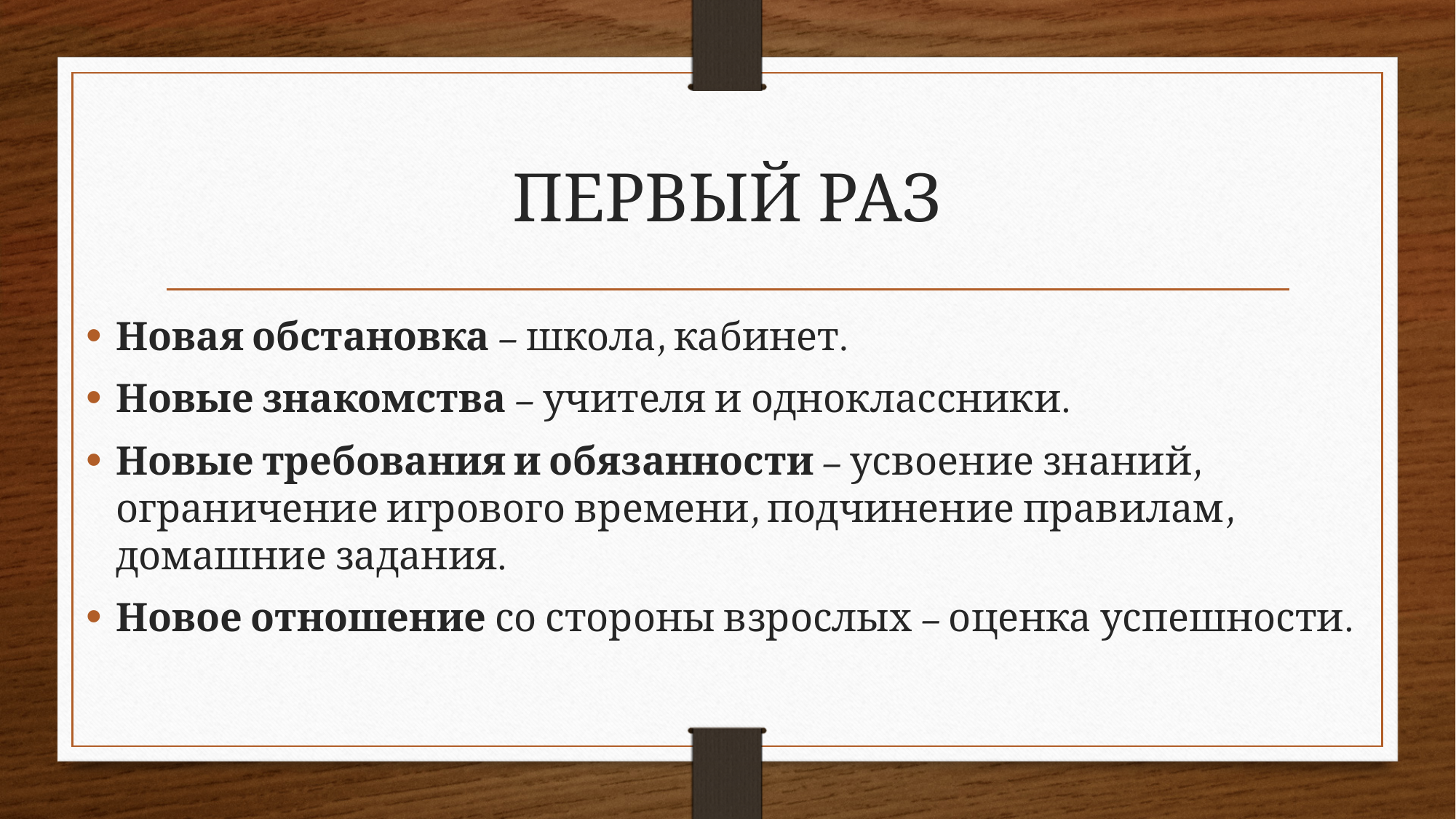

# ПЕРВЫЙ РАЗ
Новая обстановка – школа, кабинет.
Новые знакомства – учителя и одноклассники.
Новые требования и обязанности – усвоение знаний, ограничение игрового времени, подчинение правилам, домашние задания.
Новое отношение со стороны взрослых – оценка успешности.